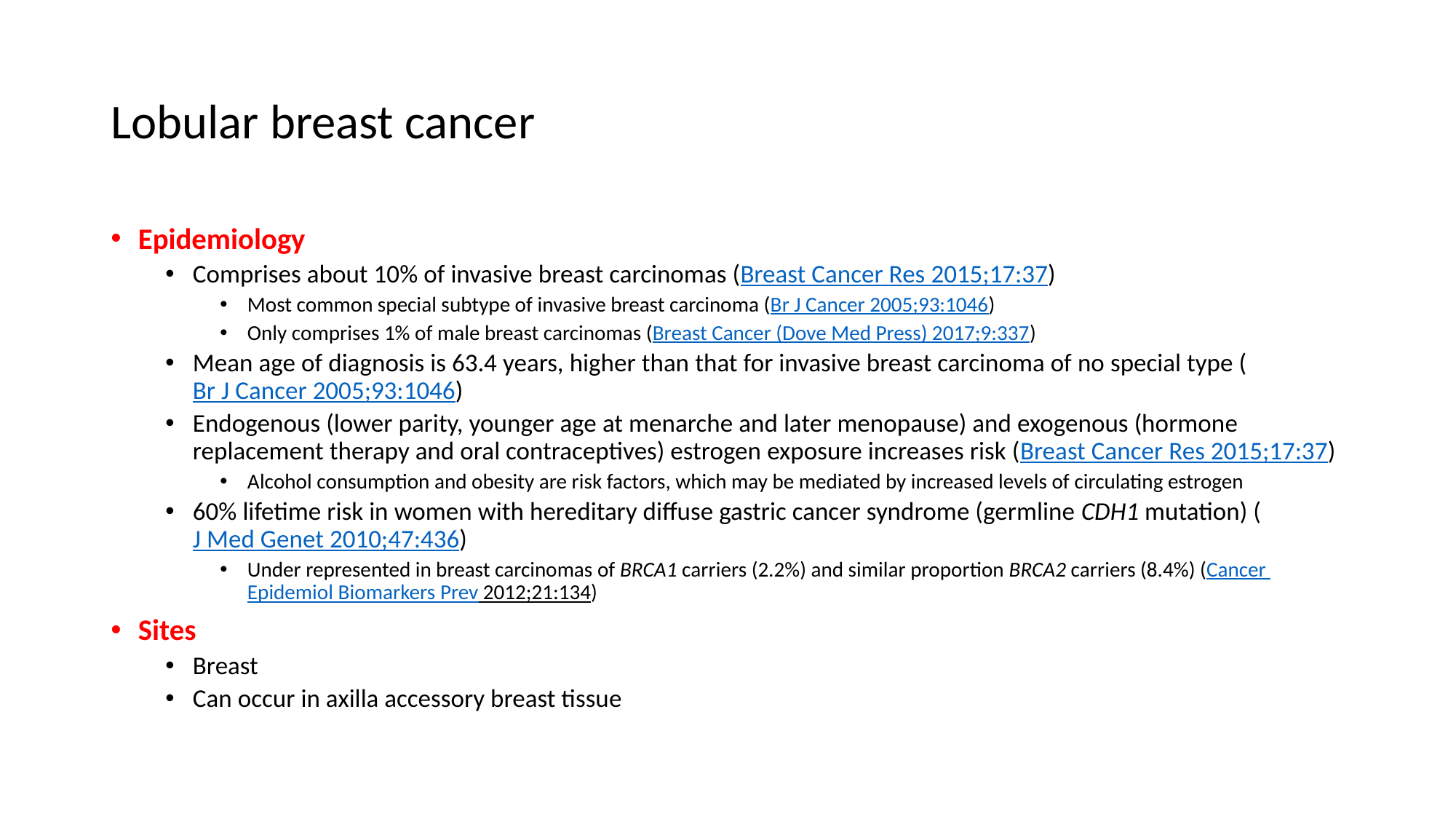

# Lobular breast cancer
Epidemiology
Comprises about 10% of invasive breast carcinomas (Breast Cancer Res 2015;17:37)
Most common special subtype of invasive breast carcinoma (Br J Cancer 2005;93:1046)
Only comprises 1% of male breast carcinomas (Breast Cancer (Dove Med Press) 2017;9:337)
Mean age of diagnosis is 63.4 years, higher than that for invasive breast carcinoma of no special type (Br J Cancer 2005;93:1046)
Endogenous (lower parity, younger age at menarche and later menopause) and exogenous (hormone replacement therapy and oral contraceptives) estrogen exposure increases risk (Breast Cancer Res 2015;17:37)
Alcohol consumption and obesity are risk factors, which may be mediated by increased levels of circulating estrogen
60% lifetime risk in women with hereditary diffuse gastric cancer syndrome (germline CDH1 mutation) (J Med Genet 2010;47:436)
Under represented in breast carcinomas of BRCA1 carriers (2.2%) and similar proportion BRCA2 carriers (8.4%) (Cancer Epidemiol Biomarkers Prev 2012;21:134)
Sites
Breast
Can occur in axilla accessory breast tissue